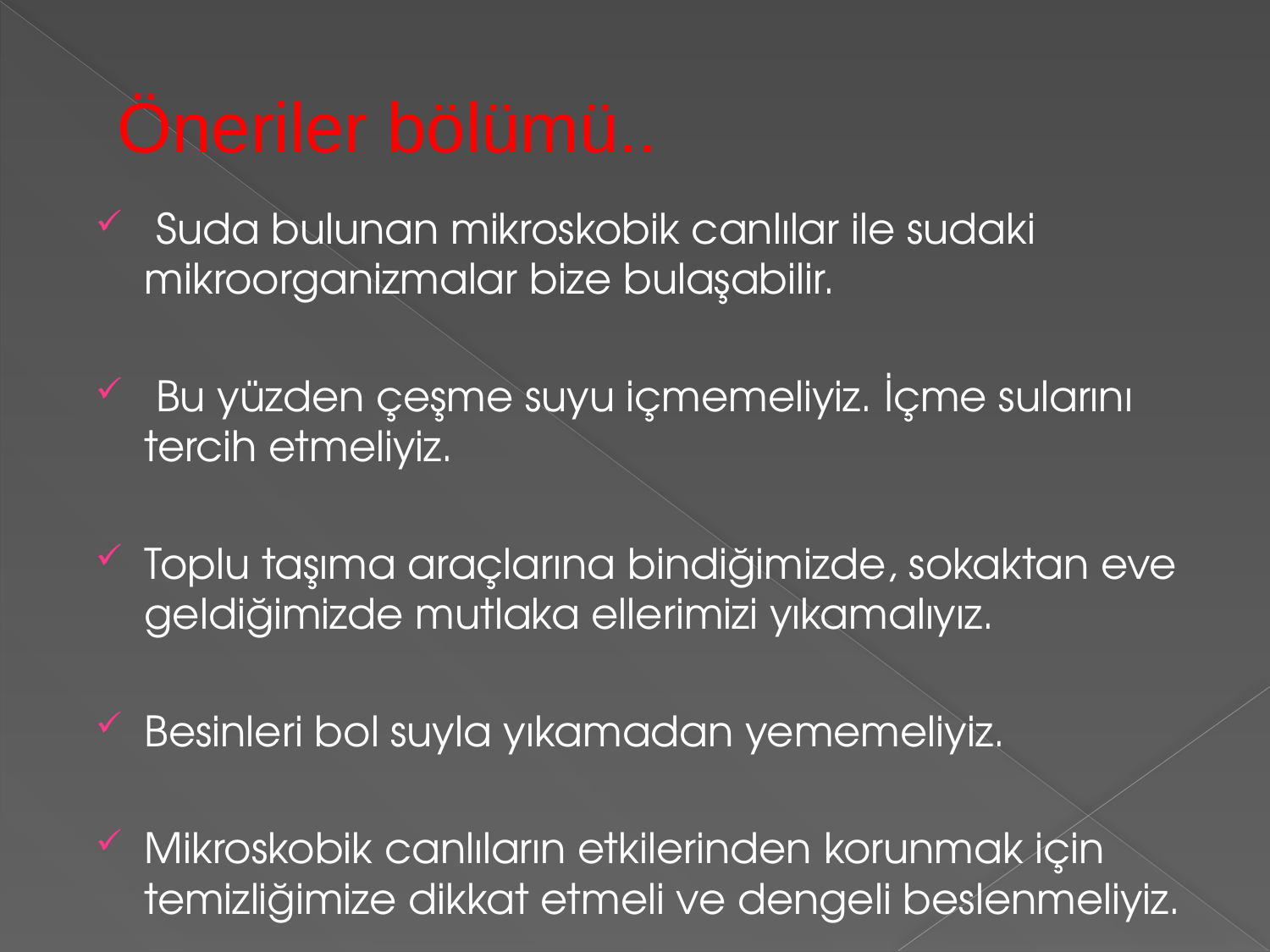

Öneriler bölümü..
 Suda bulunan mikroskobik canlılar ile sudaki mikroorganizmalar bize bulaşabilir.

 Bu yüzden çeşme suyu içmemeliyiz. İçme sularını tercih etmeliyiz.

Toplu taşıma araçlarına bindiğimizde, sokaktan eve geldiğimizde mutlaka ellerimizi yıkamalıyız.

Besinleri bol suyla yıkamadan yememeliyiz.

Mikroskobik canlıların etkilerinden korunmak için temizliğimize dikkat etmeli ve dengeli beslenmeliyiz.